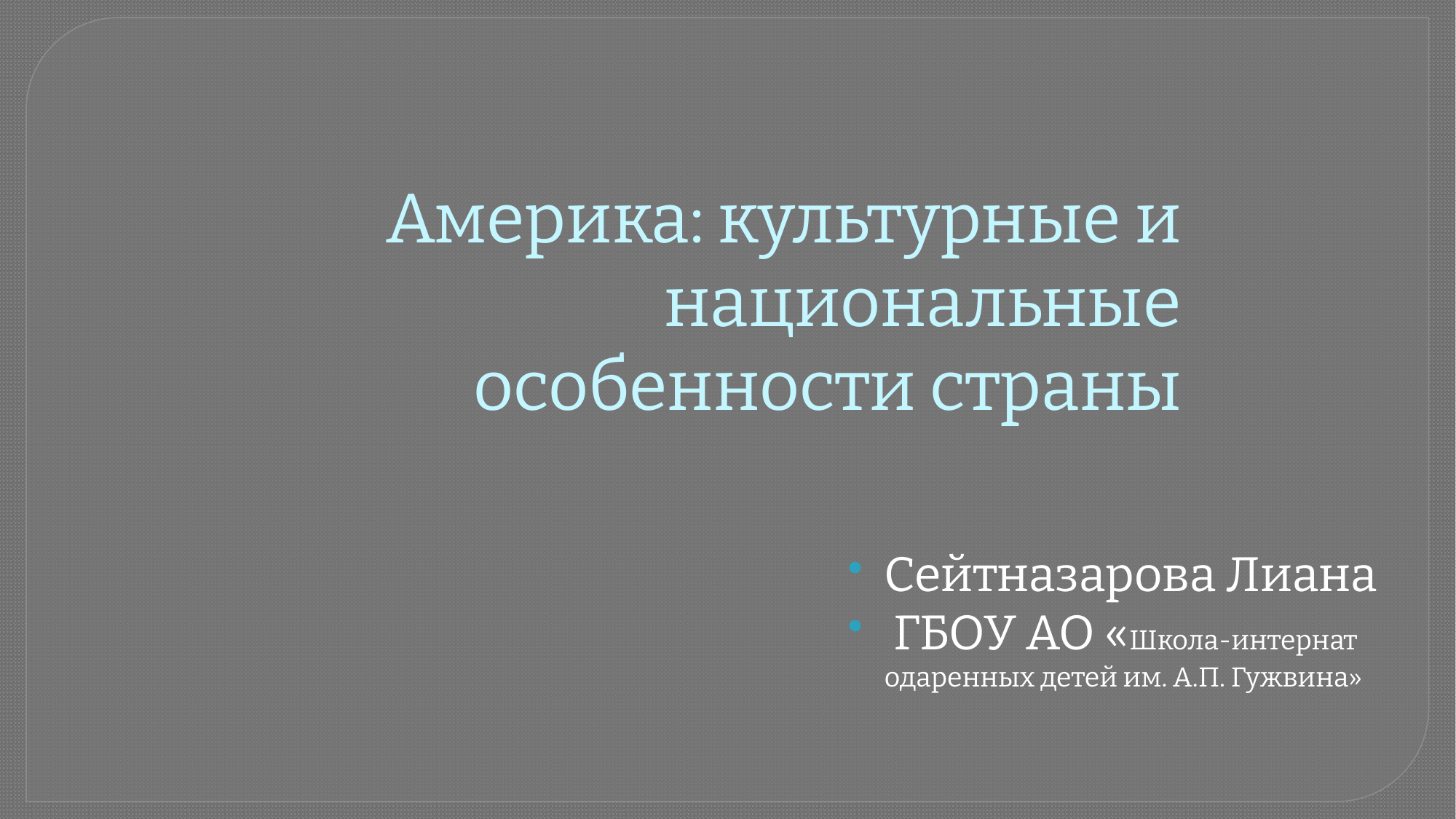

Америка: культурные и национальные особенности страны
Сейтназарова Лиана
 ГБОУ АО «Школа-интернат одаренных детей им. А.П. Гужвина»